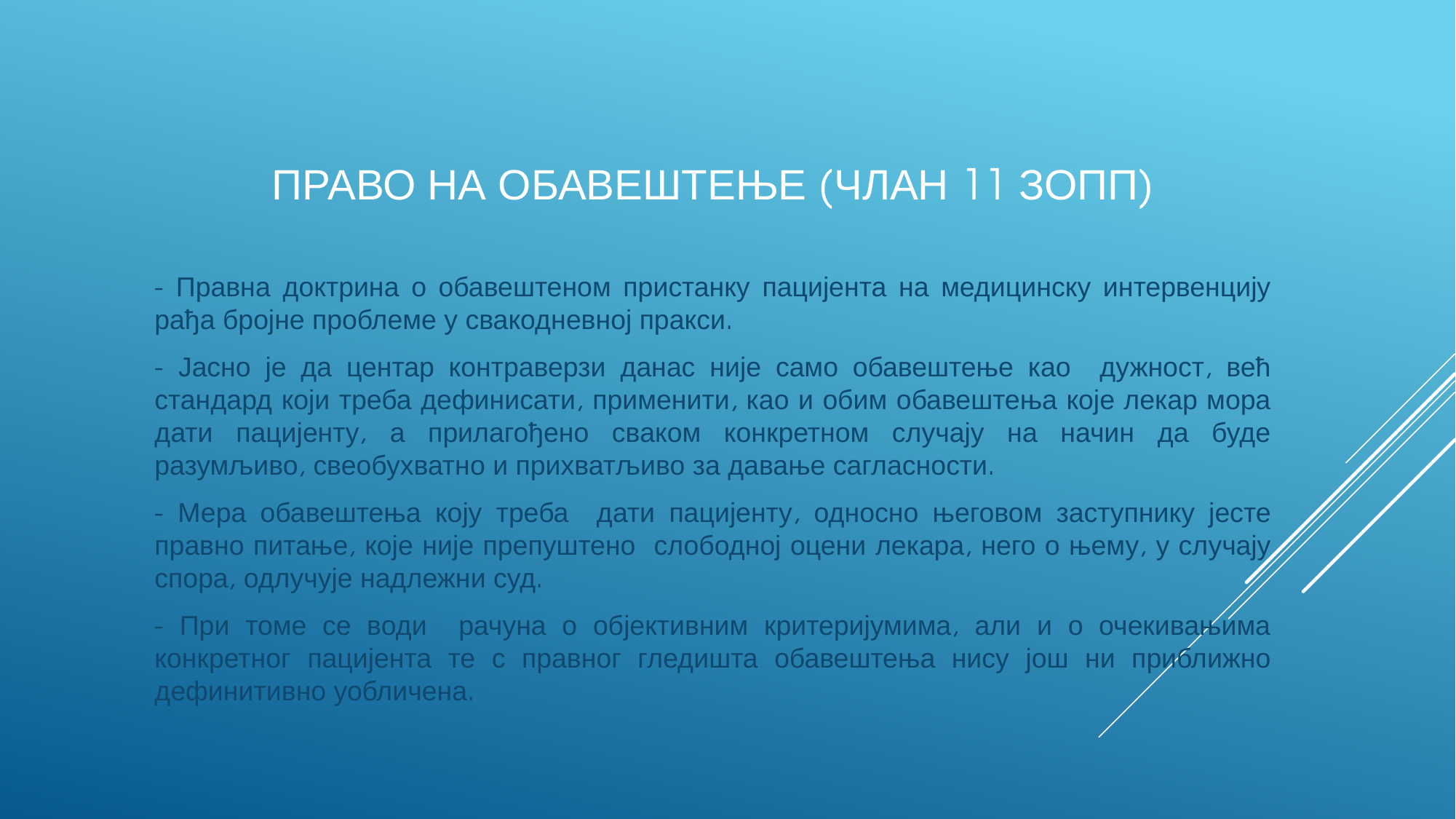

# Право на обавештење (члан 11 ЗОПП)
- Правна доктрина о обавештеном пристанку пацијента на медицинску интервенцију рађа бројне проблеме у свакодневној пракси.
- Јасно је да центар контраверзи данас није само обавештење као  дужност, већ стандард који треба дефинисати, применити, као и обим обавештења које лекар мора дати пацијенту, а прилагођено сваком конкретном случају на начин да буде разумљиво, свеобухватно и прихватљиво за давање сагласности.
- Мера обавештења коју треба  дати пацијенту, односно његовом заступнику јесте правно питање, које није препуштено  слободној оцени лекара, него о њему, у случају спора, одлучује надлежни суд.
- При томе се води  рачуна о објективним критеријумима, али и о очекивањима конкретног пацијента те с правног гледишта обавештења нису још ни приближно дефинитивно уобличена.